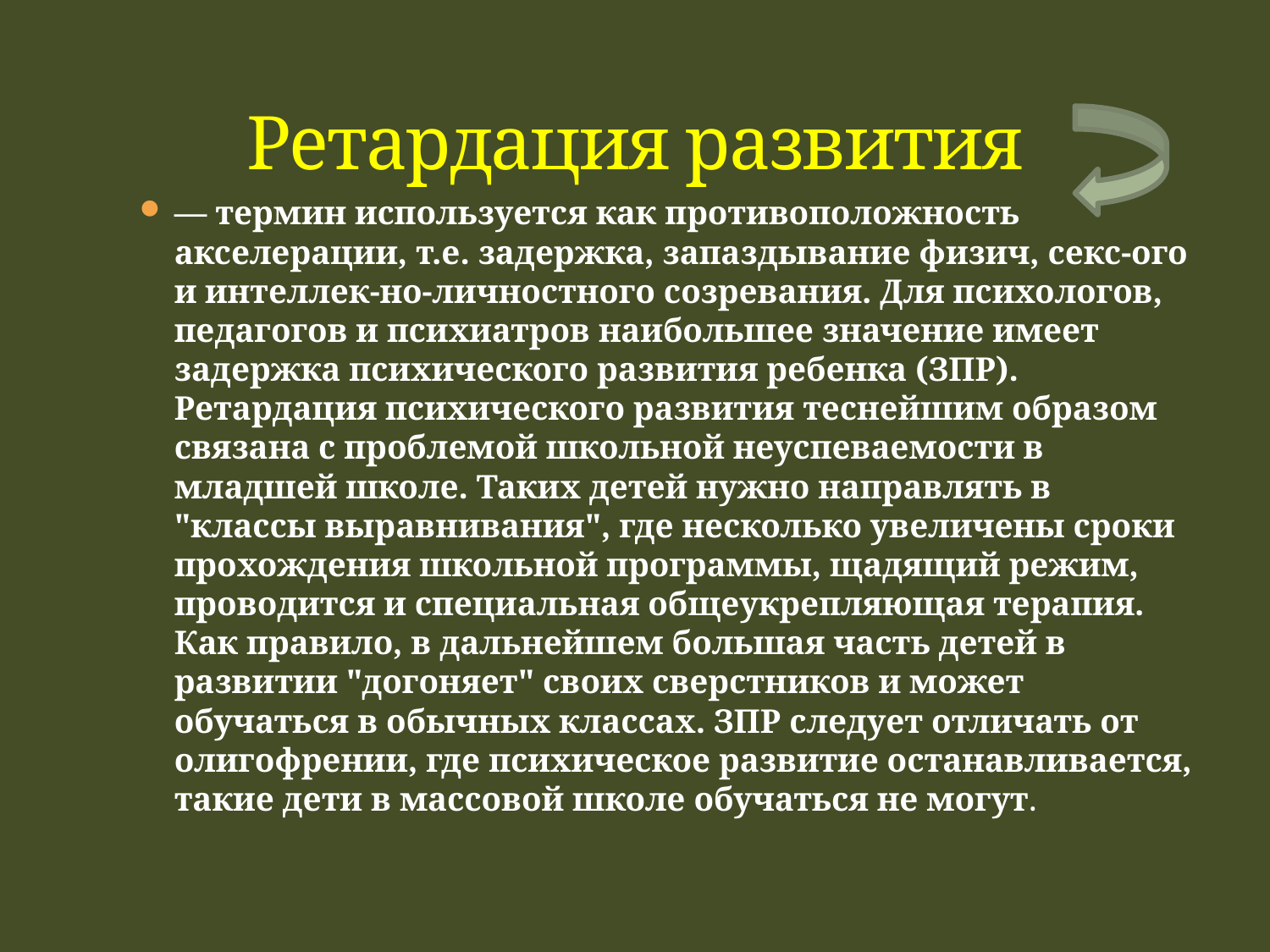

# Ретардация развития

— термин используется как противоположность акселерации, т.е. задержка, запаздывание физич, секс-ого и интеллек-но-личностного созревания. Для психологов, педагогов и психиатров наибольшее значение имеет задержка психического развития ребенка (ЗПР). Ретардация психического развития теснейшим образом связана с проблемой школьной неуспеваемости в младшей школе. Таких детей нужно направлять в "классы выравнивания", где несколько увеличены сроки прохождения школьной программы, щадящий режим, проводится и специальная общеукрепляющая терапия. Как правило, в дальнейшем большая часть детей в развитии "догоняет" своих сверстников и может обучаться в обычных классах. ЗПР следует отличать от олигофрении, где психическое развитие останавливается, такие дети в массовой школе обучаться не могут.